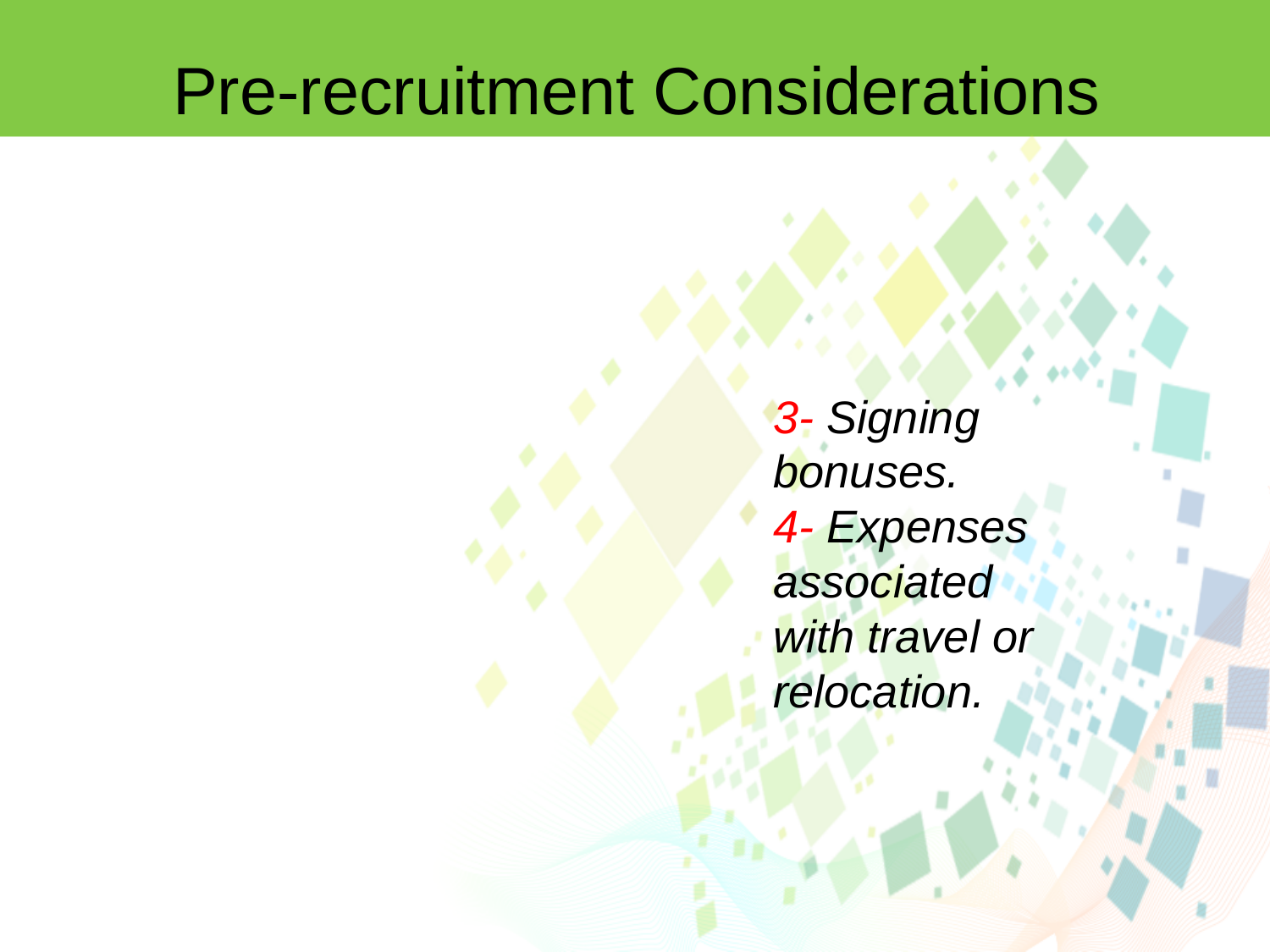

Pre-recruitment Considerations
3- Signing bonuses.
4- Expenses associated with travel or relocation.